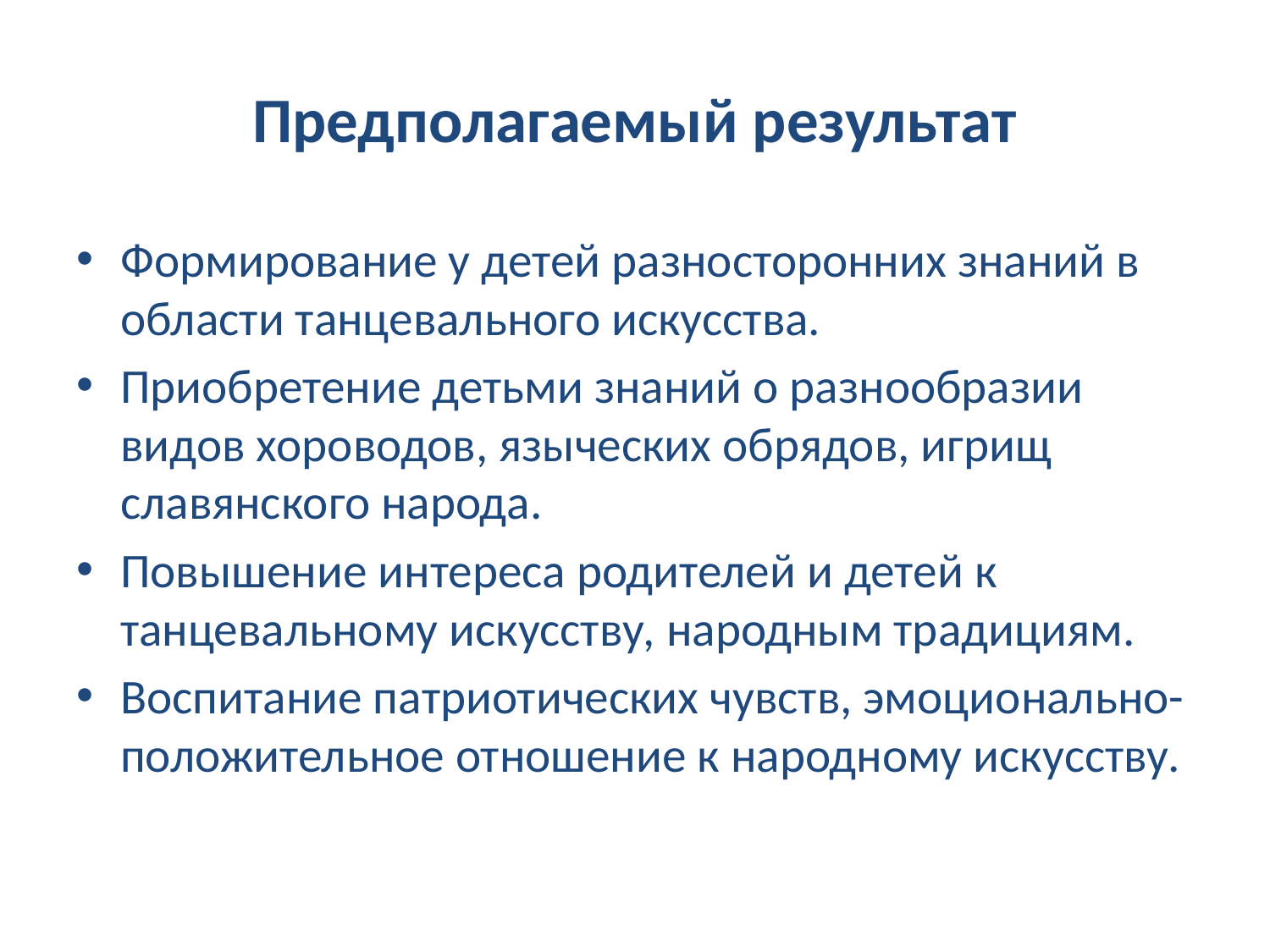

# Предполагаемый результат
Формирование у детей разносторонних знаний в области танцевального искусства.
Приобретение детьми знаний о разнообразии видов хороводов, языческих обрядов, игрищ славянского народа.
Повышение интереса родителей и детей к танцевальному искусству, народным традициям.
Воспитание патриотических чувств, эмоционально-положительное отношение к народному искусству.